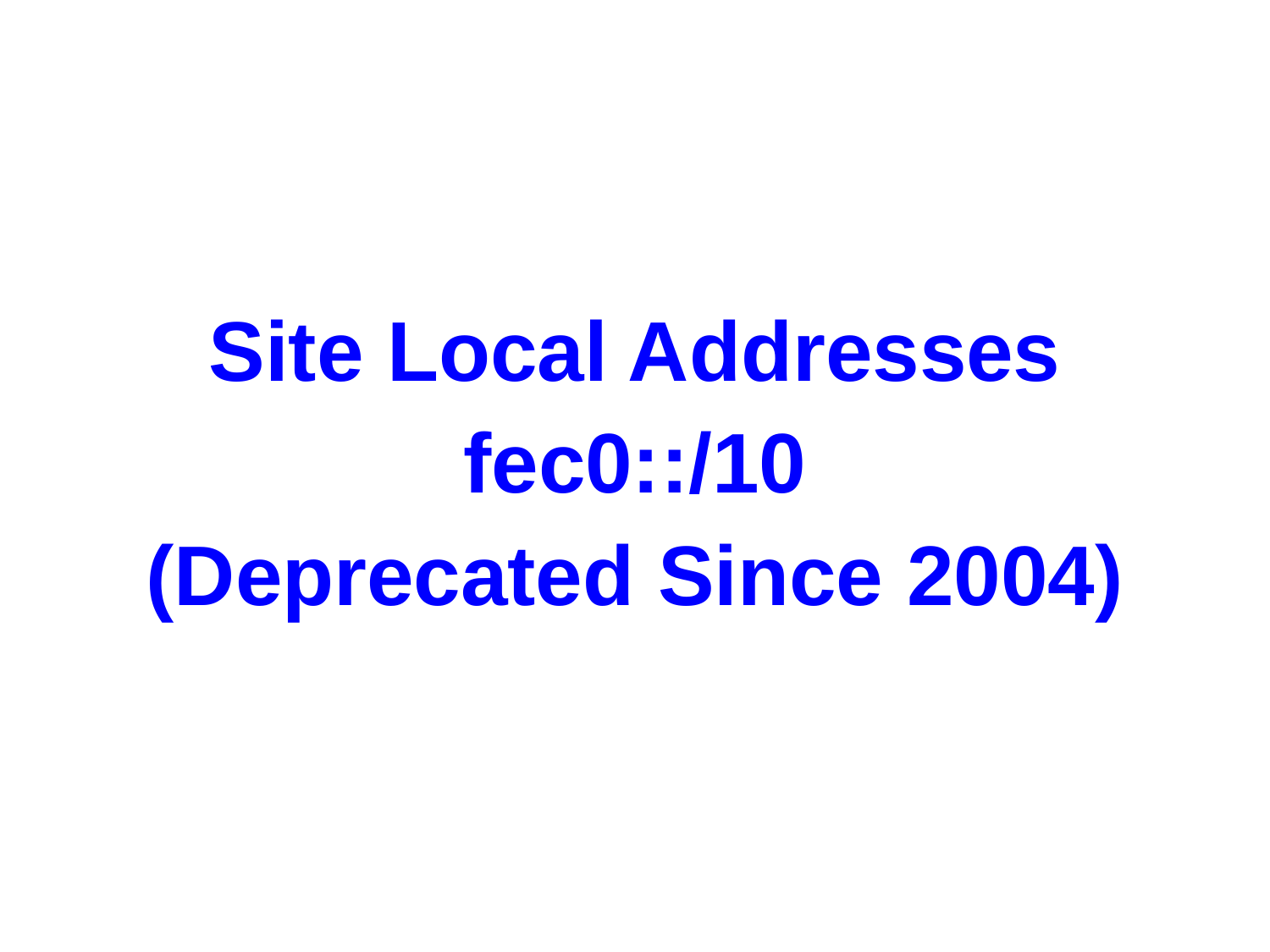

Site Local Addresses
fec0::/10
(Deprecated Since 2004)